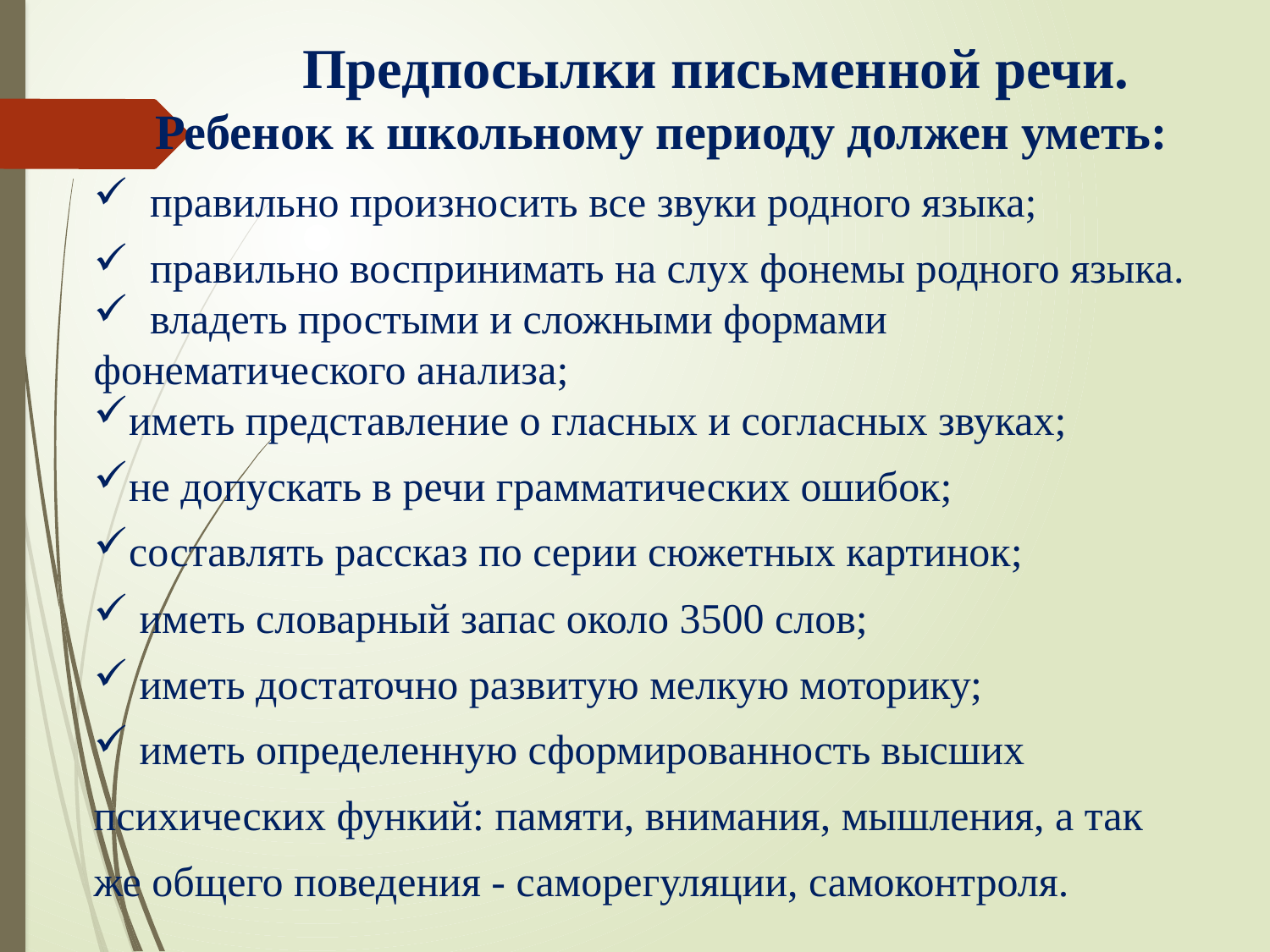

Предпосылки письменной речи.
     Ребенок к школьному периоду должен уметь:
  правильно произносить все звуки родного языка;
  правильно воспринимать на слух фонемы родного языка.
  владеть простыми и сложными формами фонематического анализа;
иметь представление о гласных и согласных звуках;
не допускать в речи грамматических ошибок;
составлять рассказ по серии сюжетных картинок;
 иметь словарный запас около 3500 слов;
 иметь достаточно развитую мелкую моторику;
 иметь определенную сформированность высших психических функий: памяти, внимания, мышления, а так же общего поведения - саморегуляции, самоконтроля.